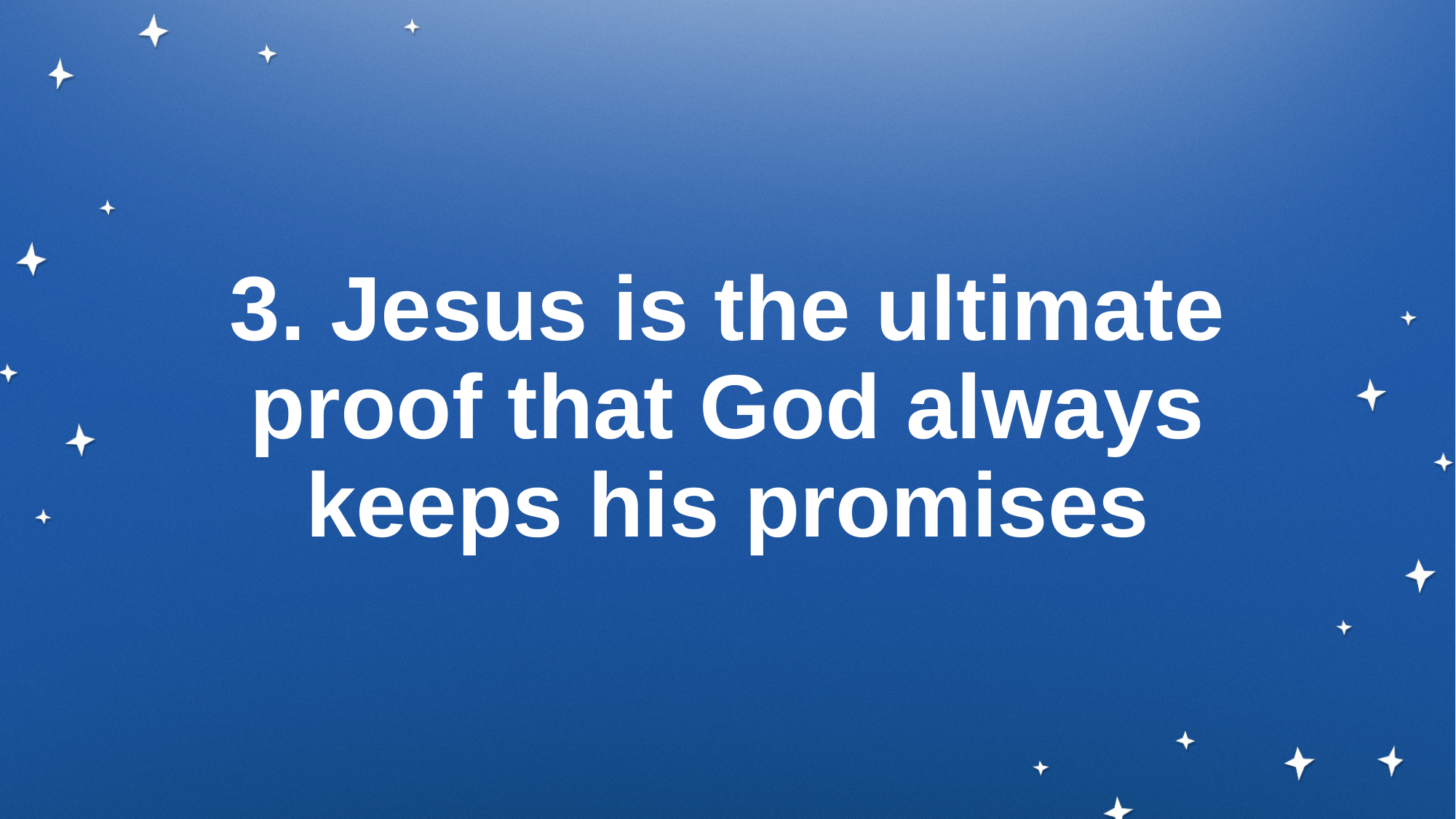

# 3. Jesus is the ultimate proof that God always keeps his promises​